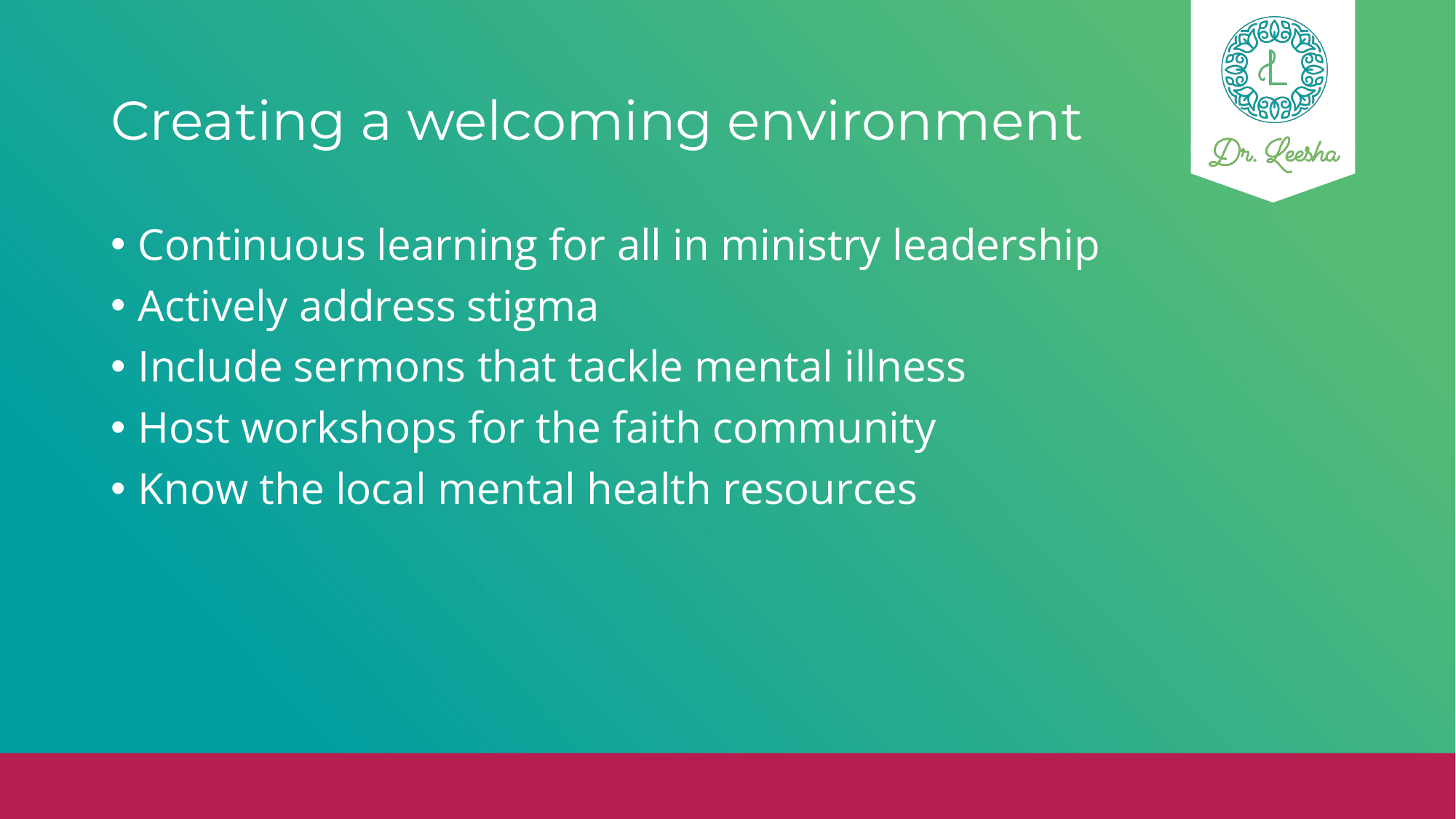

# Creating a welcoming environment
Continuous learning for all in ministry leadership
Actively address stigma
Include sermons that tackle mental illness
Host workshops for the faith community
Know the local mental health resources